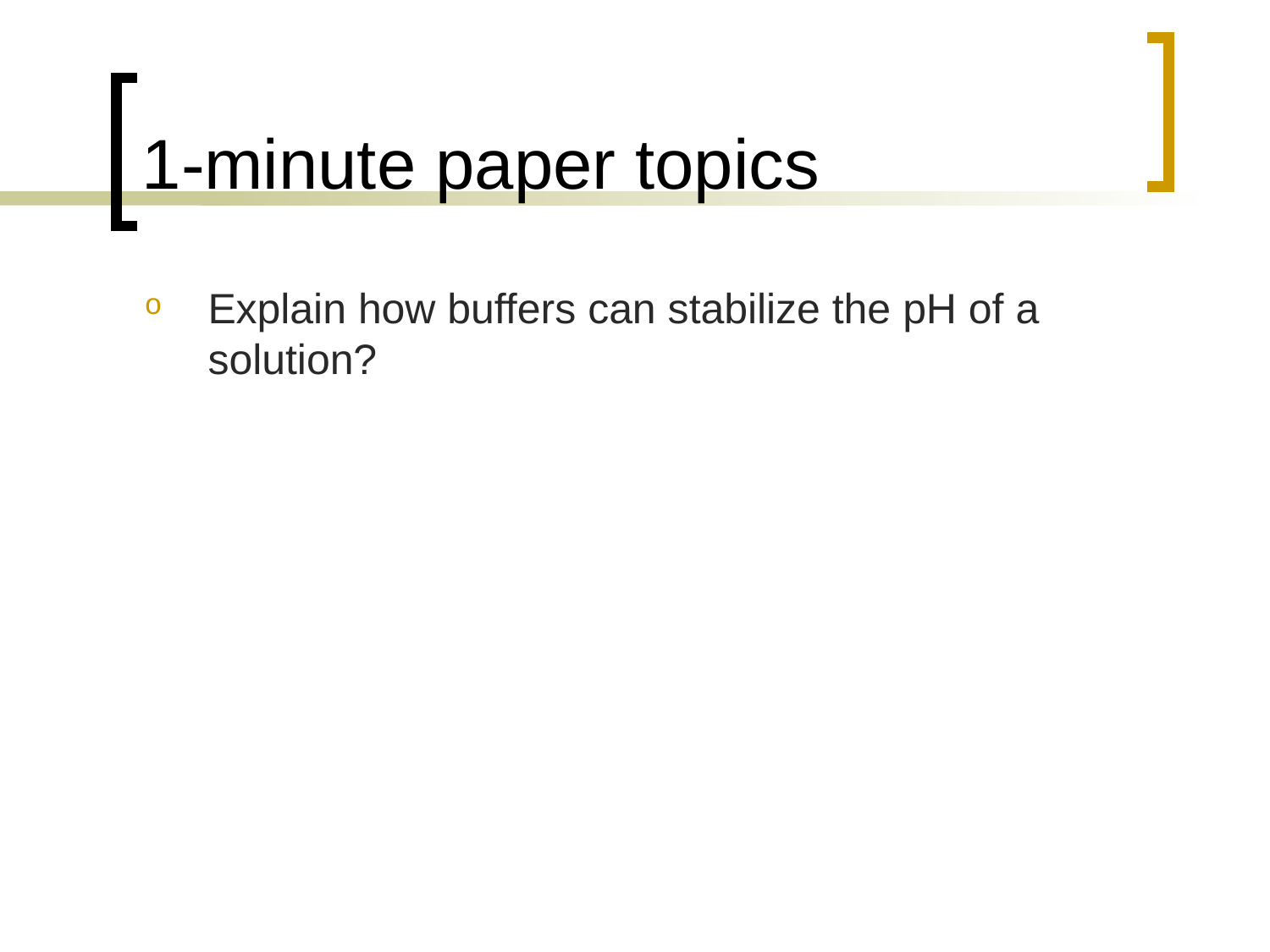

# 1-minute paper topics
Explain how buffers can stabilize the pH of a solution?